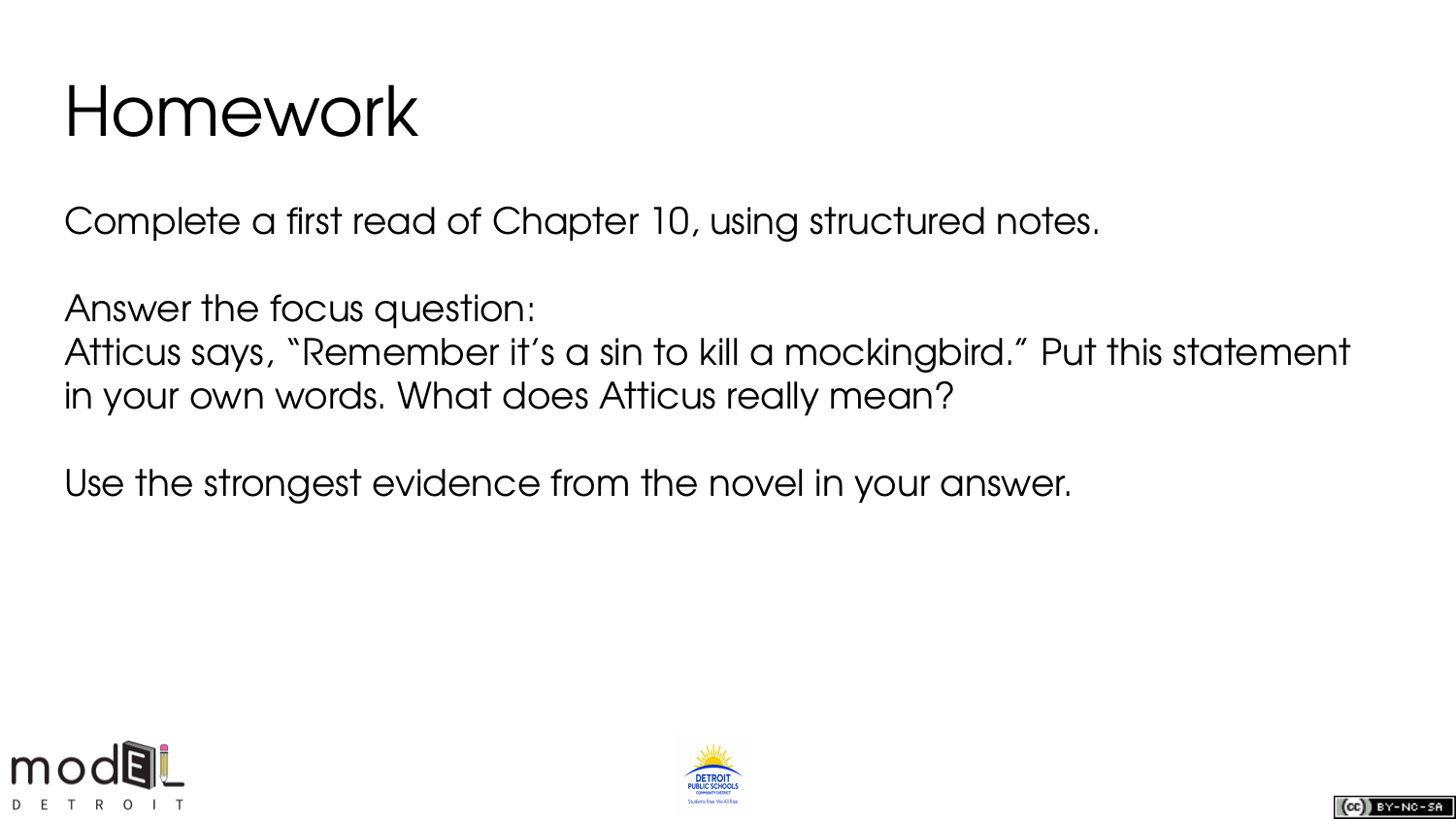

# Homework
Complete a first read of Chapter 10, using structured notes.

Answer the focus question:
Atticus says, “Remember it’s a sin to kill a mockingbird.” Put this statement in your own words. What does Atticus really mean?

Use the strongest evidence from the novel in your answer.